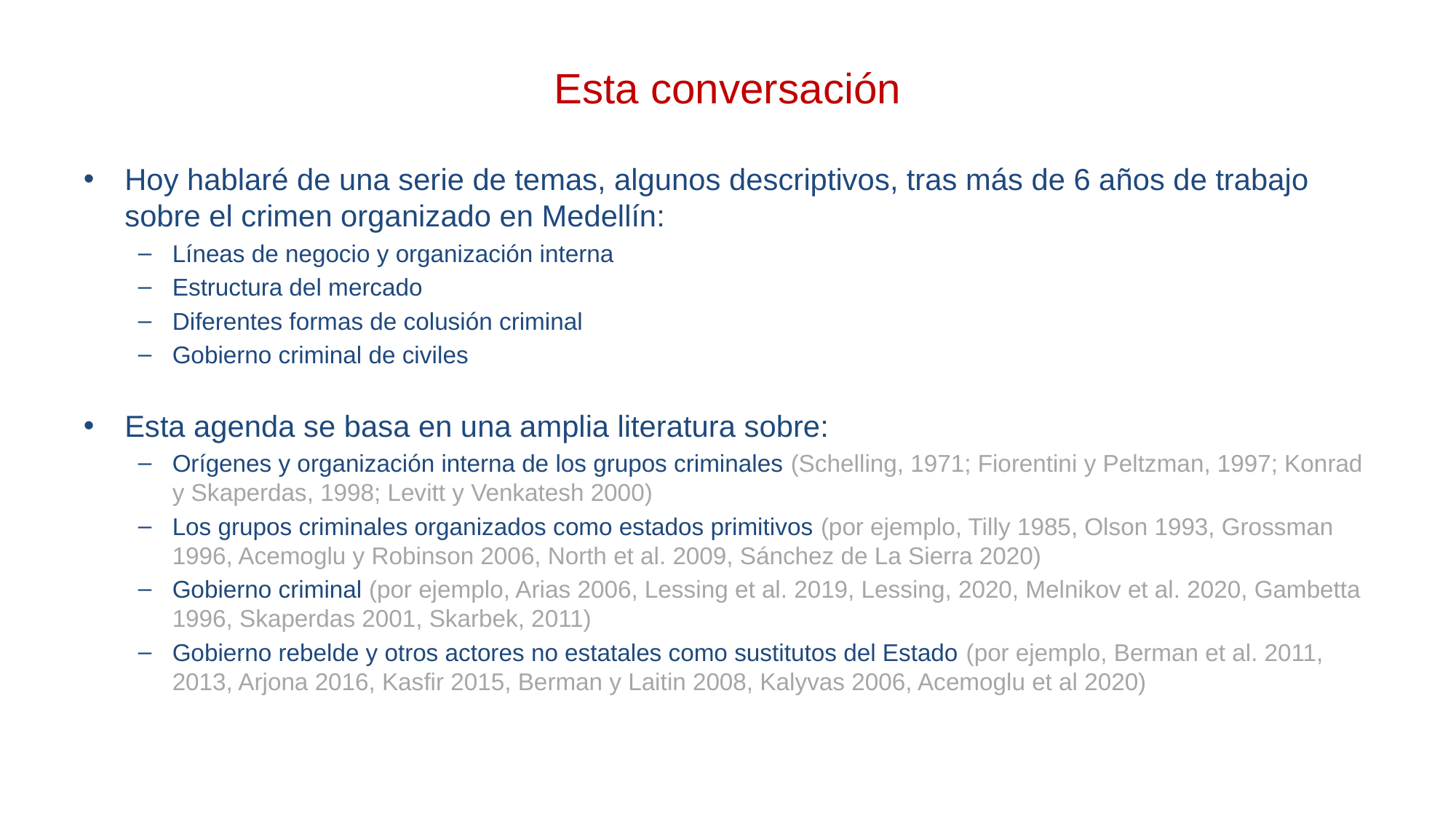

# Esta conversación
Hoy hablaré de una serie de temas, algunos descriptivos, tras más de 6 años de trabajo sobre el crimen organizado en Medellín:
Líneas de negocio y organización interna
Estructura del mercado
Diferentes formas de colusión criminal
Gobierno criminal de civiles

Esta agenda se basa en una amplia literatura sobre:
Orígenes y organización interna de los grupos criminales (Schelling, 1971; Fiorentini y Peltzman, 1997; Konrad y Skaperdas, 1998; Levitt y Venkatesh 2000)
Los grupos criminales organizados como estados primitivos (por ejemplo, Tilly 1985, Olson 1993, Grossman 1996, Acemoglu y Robinson 2006, North et al. 2009, Sánchez de La Sierra 2020)
Gobierno criminal (por ejemplo, Arias 2006, Lessing et al. 2019, Lessing, 2020, Melnikov et al. 2020, Gambetta 1996, Skaperdas 2001, Skarbek, 2011)
Gobierno rebelde y otros actores no estatales como sustitutos del Estado (por ejemplo, Berman et al. 2011, 2013, Arjona 2016, Kasfir 2015, Berman y Laitin 2008, Kalyvas 2006, Acemoglu et al 2020)